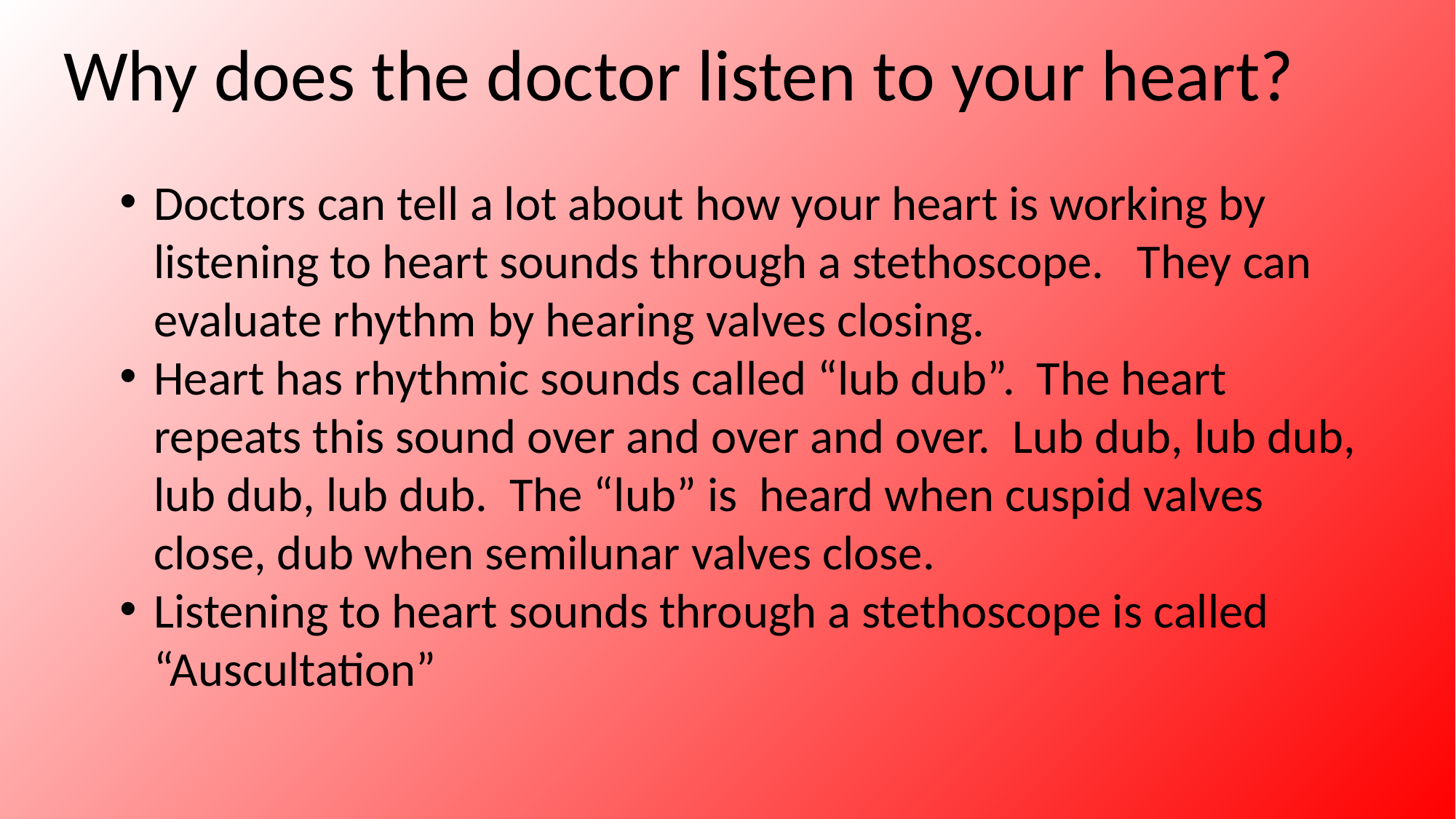

# Why does the doctor listen to your heart?
Doctors can tell a lot about how your heart is working by listening to heart sounds through a stethoscope.   They can evaluate rhythm by hearing valves closing.
Heart has rhythmic sounds called “lub dub”.  The heart repeats this sound over and over and over.  Lub dub, lub dub, lub dub, lub dub.  The “lub” is  heard when cuspid valves close, dub when semilunar valves close.
Listening to heart sounds through a stethoscope is called “Auscultation”